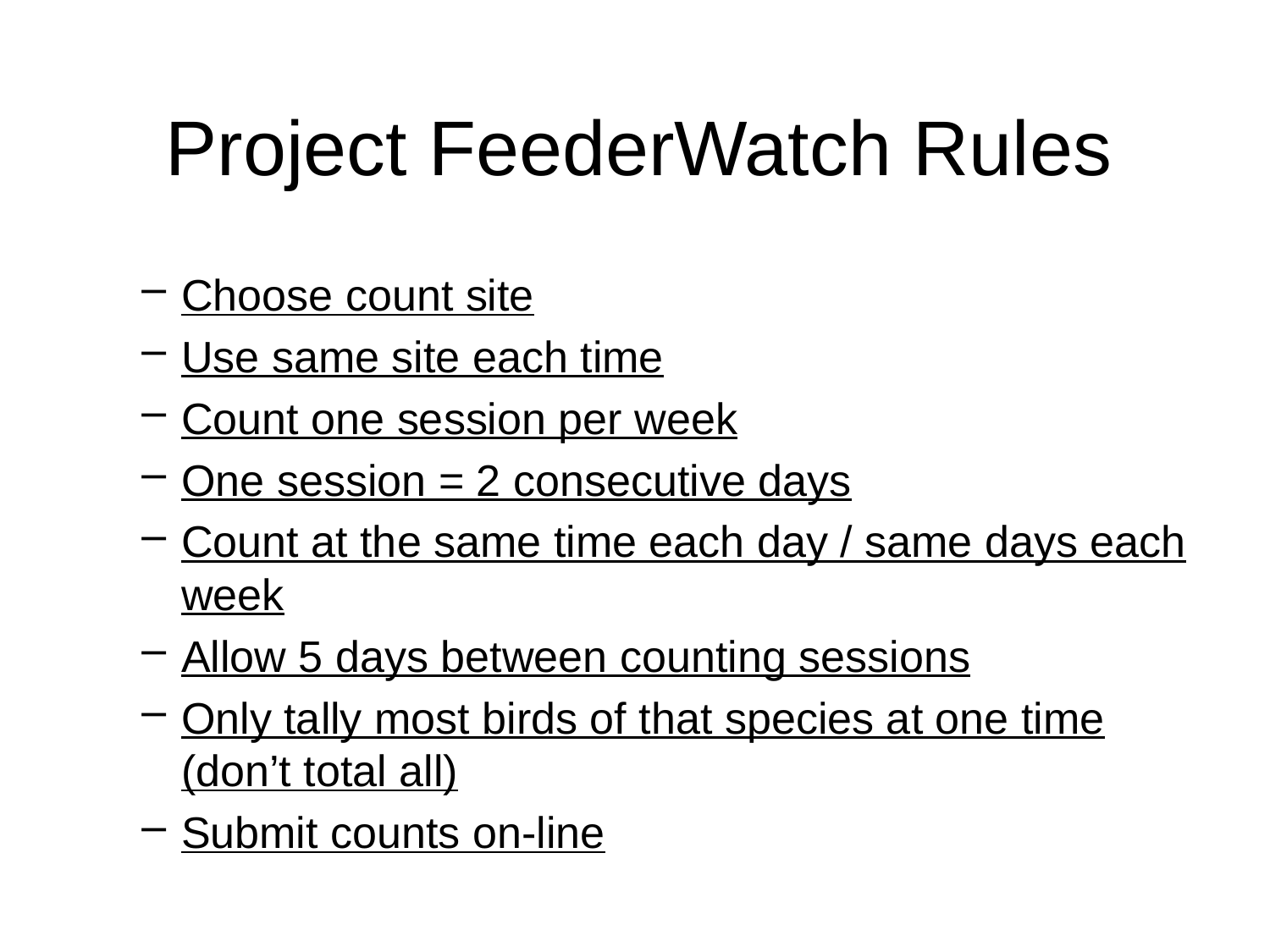

# Project FeederWatch Rules

Choose count site
Use same site each time
Count one session per week
One session = 2 consecutive days
Count at the same time each day / same days each week
Allow 5 days between counting sessions
Only tally most birds of that species at one time (don’t total all)
Submit counts on-line